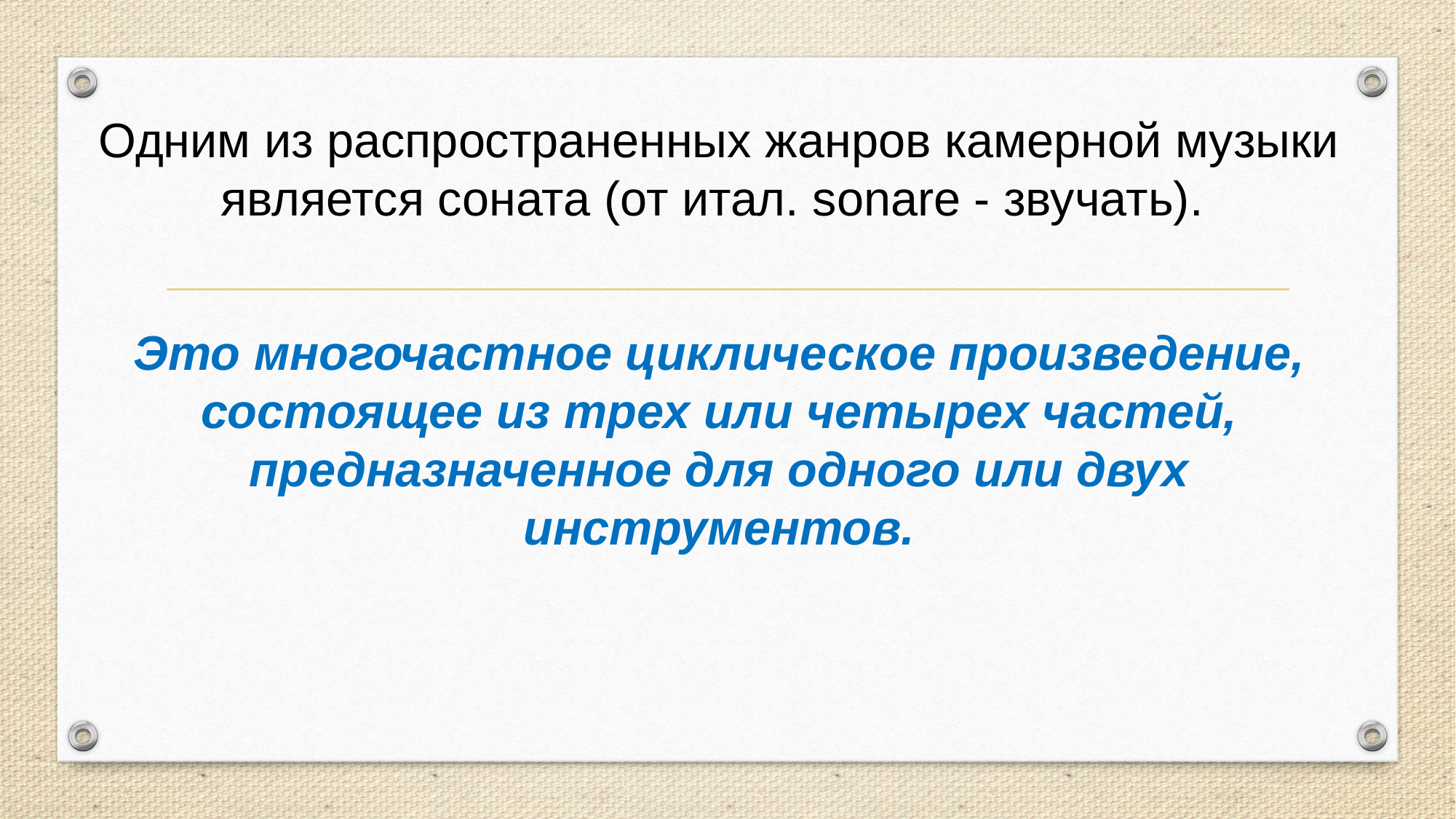

Одним из распространенных жанров камерной музыки является соната (от итал. sonare - звучать).

Это многочастное циклическое произведение, состоящее из трех или четырех частей, предназначенное для одного или двух инструментов.